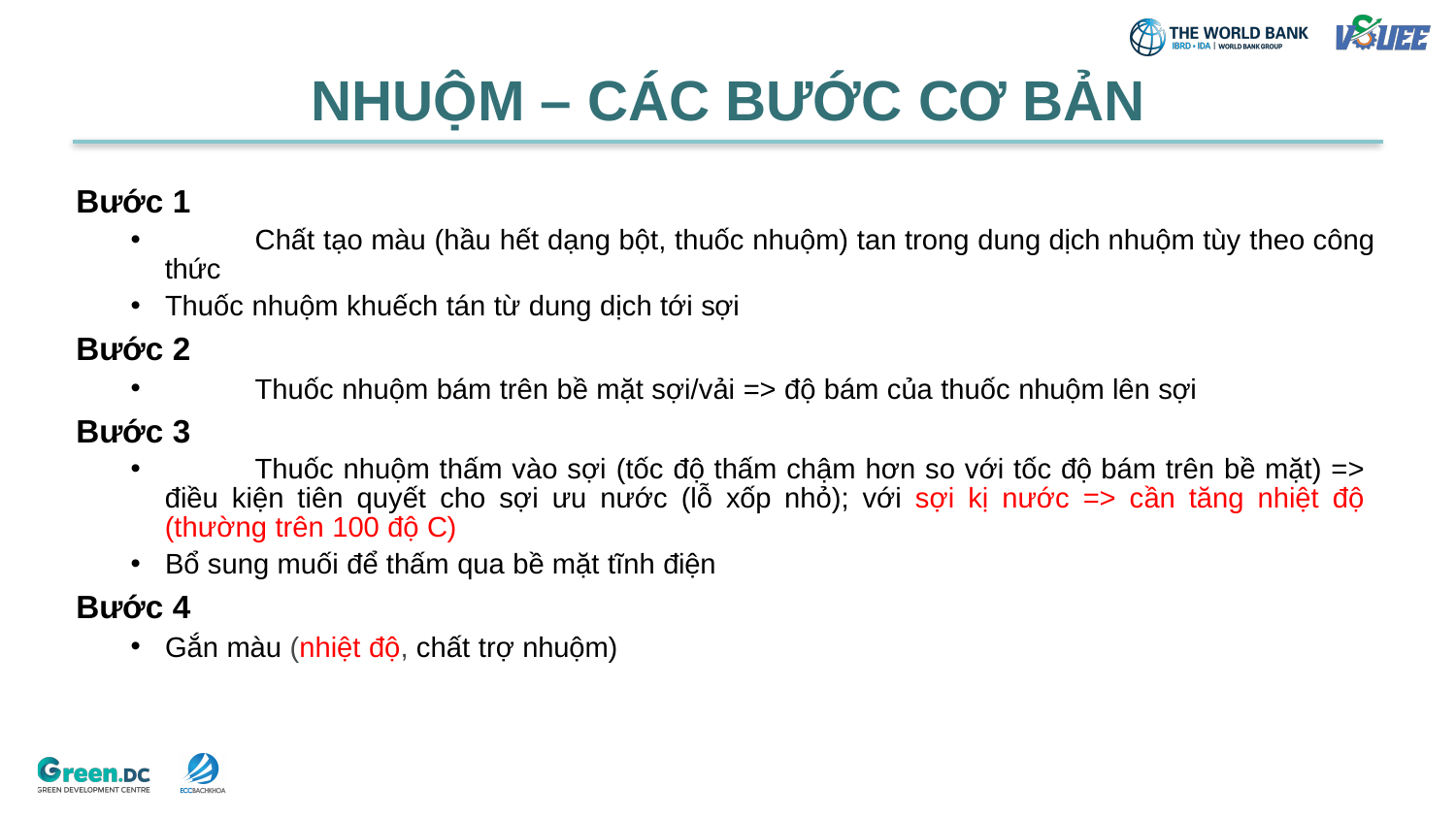

# NHUỘM – CÁC BƯỚC CƠ BẢN
Bước 1
	Chất tạo màu (hầu hết dạng bột, thuốc nhuộm) tan trong dung dịch nhuộm tùy theo công thức
Thuốc nhuộm khuếch tán từ dung dịch tới sợi
Bước 2
	Thuốc nhuộm bám trên bề mặt sợi/vải => độ bám của thuốc nhuộm lên sợi
Bước 3
	Thuốc nhuộm thấm vào sợi (tốc độ thấm chậm hơn so với tốc độ bám trên bề mặt) => điều kiện tiên quyết cho sợi ưu nước (lỗ xốp nhỏ); với sợi kị nước => cần tăng nhiệt độ (thường trên 100 độ C)
Bổ sung muối để thấm qua bề mặt tĩnh điện
Bước 4
Gắn màu (nhiệt độ, chất trợ nhuộm)